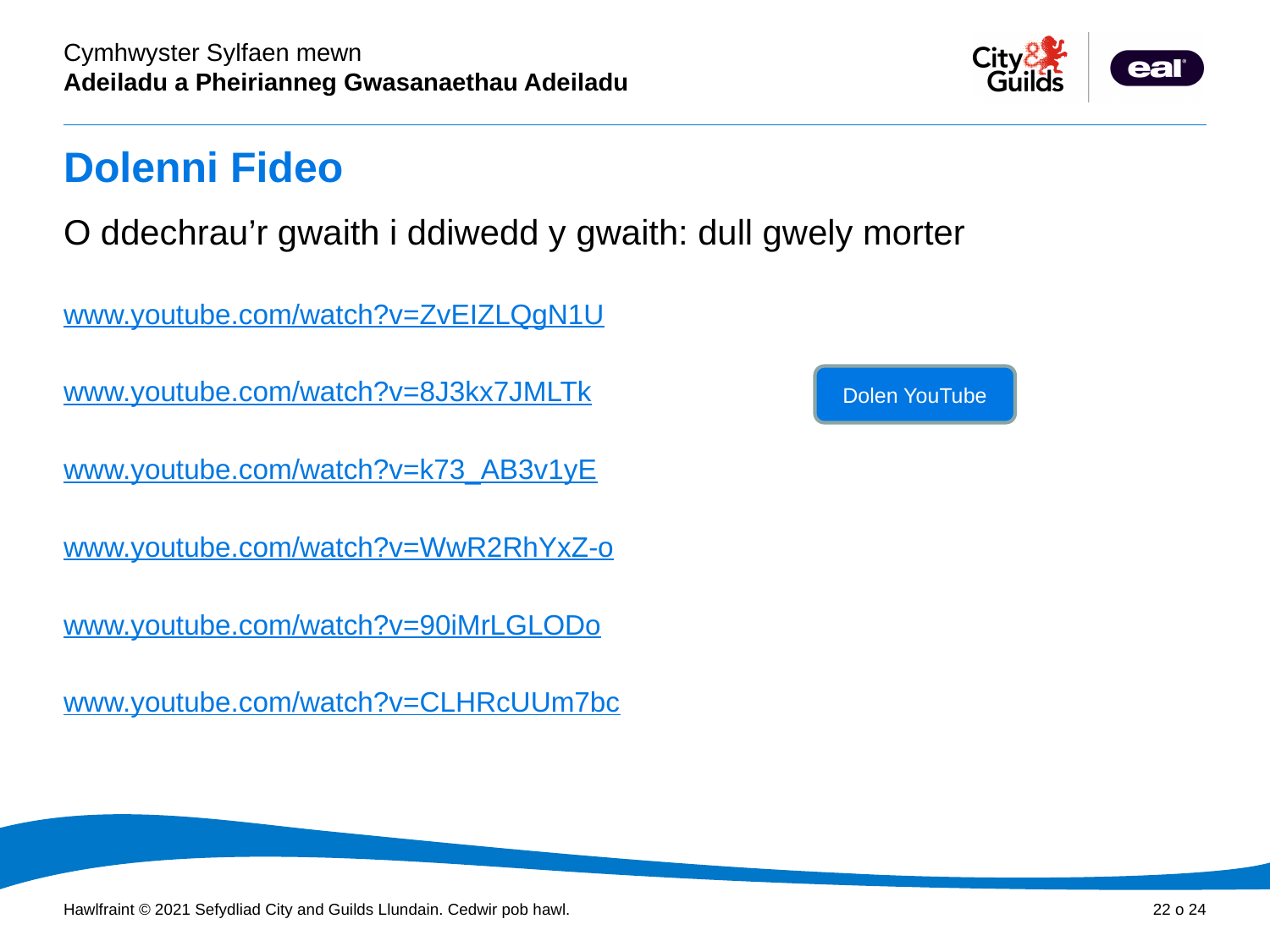

# Dolenni Fideo
O ddechrau’r gwaith i ddiwedd y gwaith: dull gwely morter
www.youtube.com/watch?v=ZvEIZLQgN1U
www.youtube.com/watch?v=8J3kx7JMLTk
www.youtube.com/watch?v=k73_AB3v1yE
www.youtube.com/watch?v=WwR2RhYxZ-o
www.youtube.com/watch?v=90iMrLGLODo
www.youtube.com/watch?v=CLHRcUUm7bc

Dolen YouTube